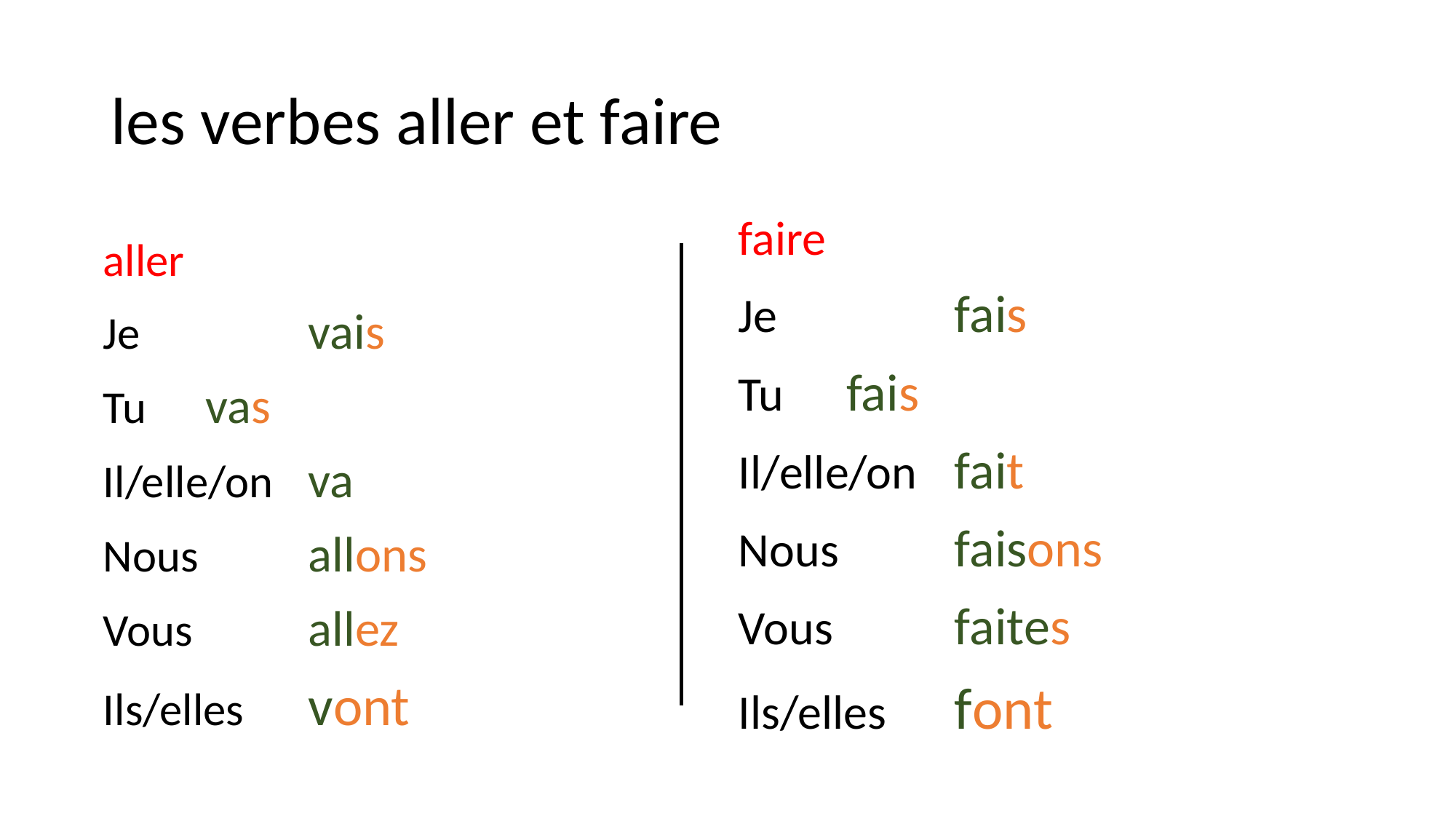

# les verbes aller et faire
faire
Je 	 		fais
Tu  			fais
Il/elle/on  		fait
Nous  		faisons
Vous  		faites
Ils/elles  		font

aller
Je 	 		vais
Tu  			vas
Il/elle/on  		va
Nous  		allons
Vous  		allez
Ils/elles  		vont